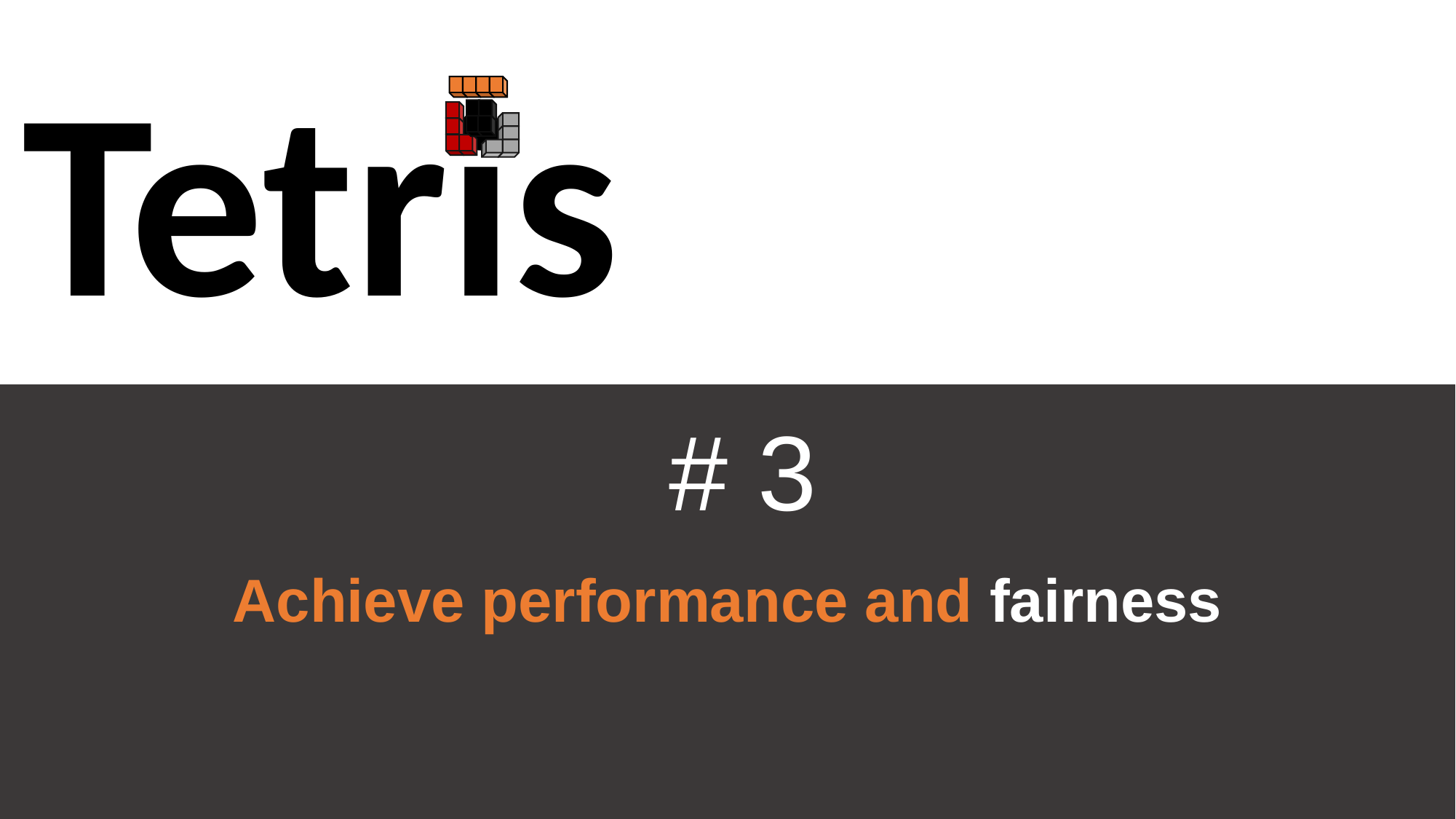

Tetris

# 3
Achieve performance and fairness
15